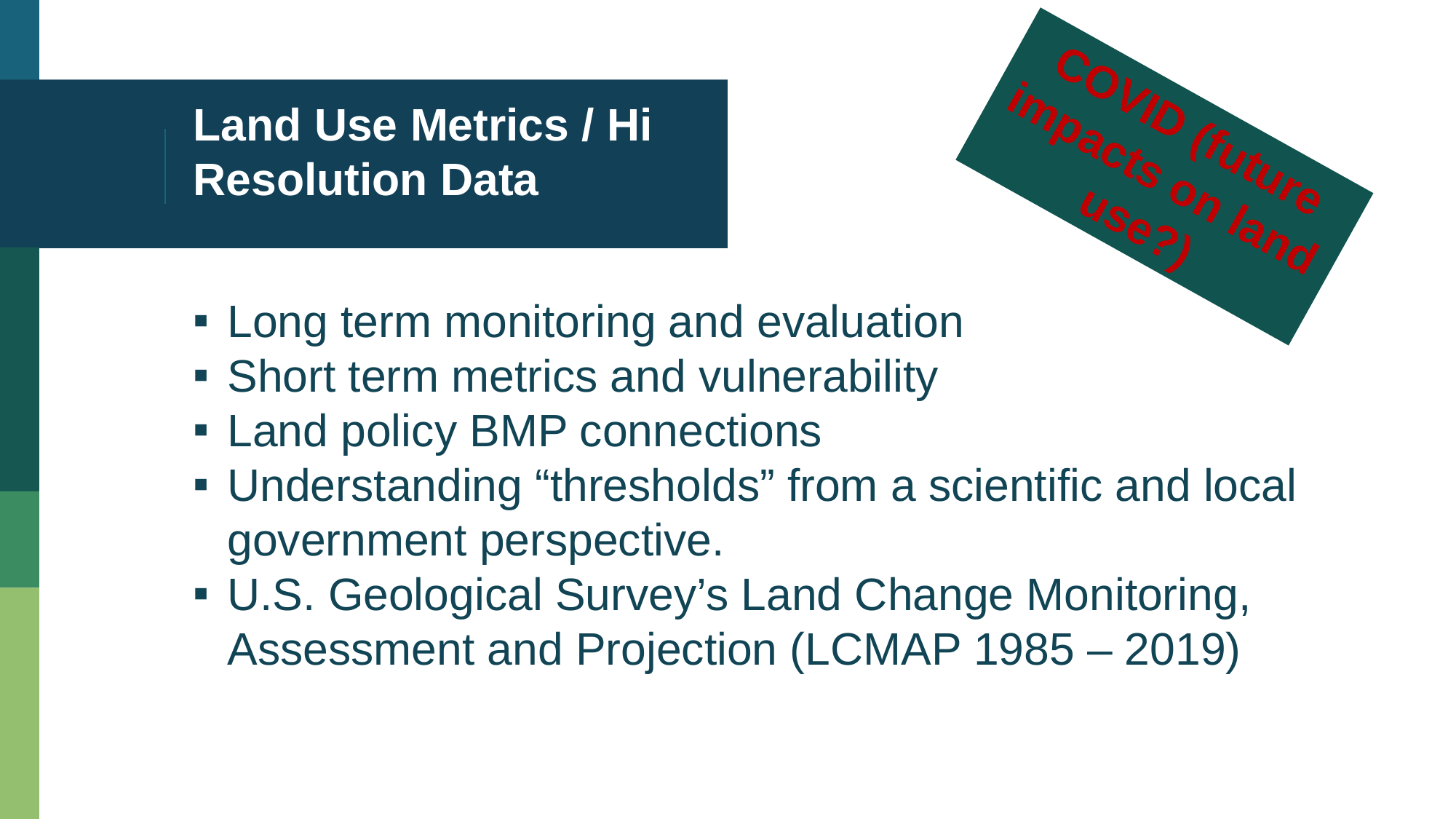

COVID (future impacts on land use?)
# Land Use Metrics / Hi Resolution Data
Long term monitoring and evaluation
Short term metrics and vulnerability
Land policy BMP connections
Understanding “thresholds” from a scientific and local government perspective.
U.S. Geological Survey’s Land Change Monitoring, Assessment and Projection (LCMAP 1985 – 2019)